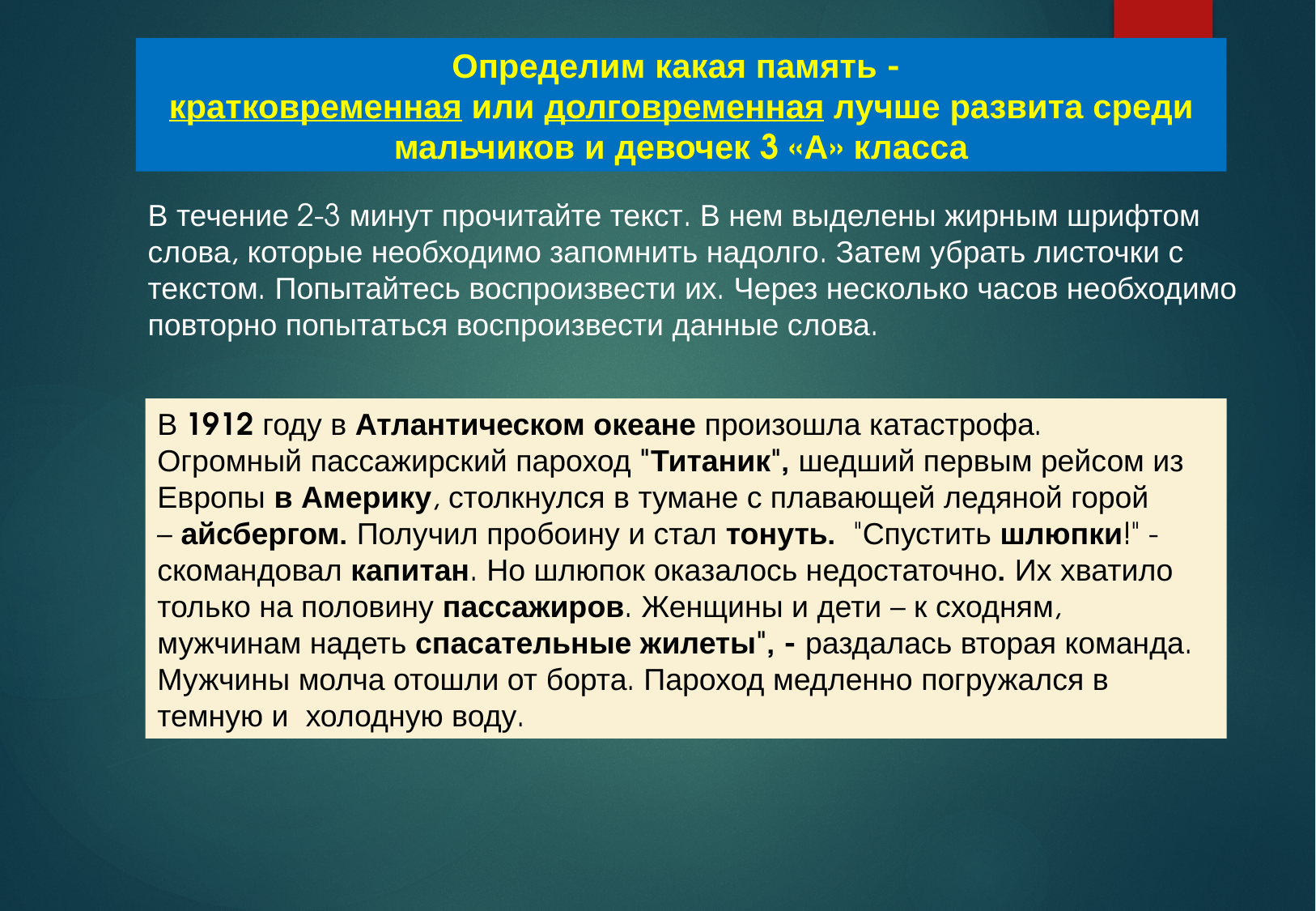

Определим какая память -
кратковременная или долговременная лучше развита среди мальчиков и девочек 3 «А» класса
В течение 2-3 минут прочитайте текст. В нем выделены жирным шрифтом слова, которые необходимо запомнить надолго. Затем убрать листочки с текстом. Попытайтесь воспроизвести их. Через несколько часов необходимо повторно попытаться воспроизвести данные слова.
В 1912 году в Атлантическом океане произошла катастрофа. Огромный пассажирский пароход "Титаник", шедший первым рейсом из Европы в Америку, столкнулся в тумане с плавающей ледяной горой – айсбергом. Получил пробоину и стал тонуть.  "Спустить шлюпки!" - скомандовал капитан. Но шлюпок оказалось недостаточно. Их хватило только на половину пассажиров. Женщины и дети – к сходням, мужчинам надеть спасательные жилеты", - раздалась вторая команда. Мужчины молча отошли от борта. Пароход медленно погружался в темную и  холодную воду.